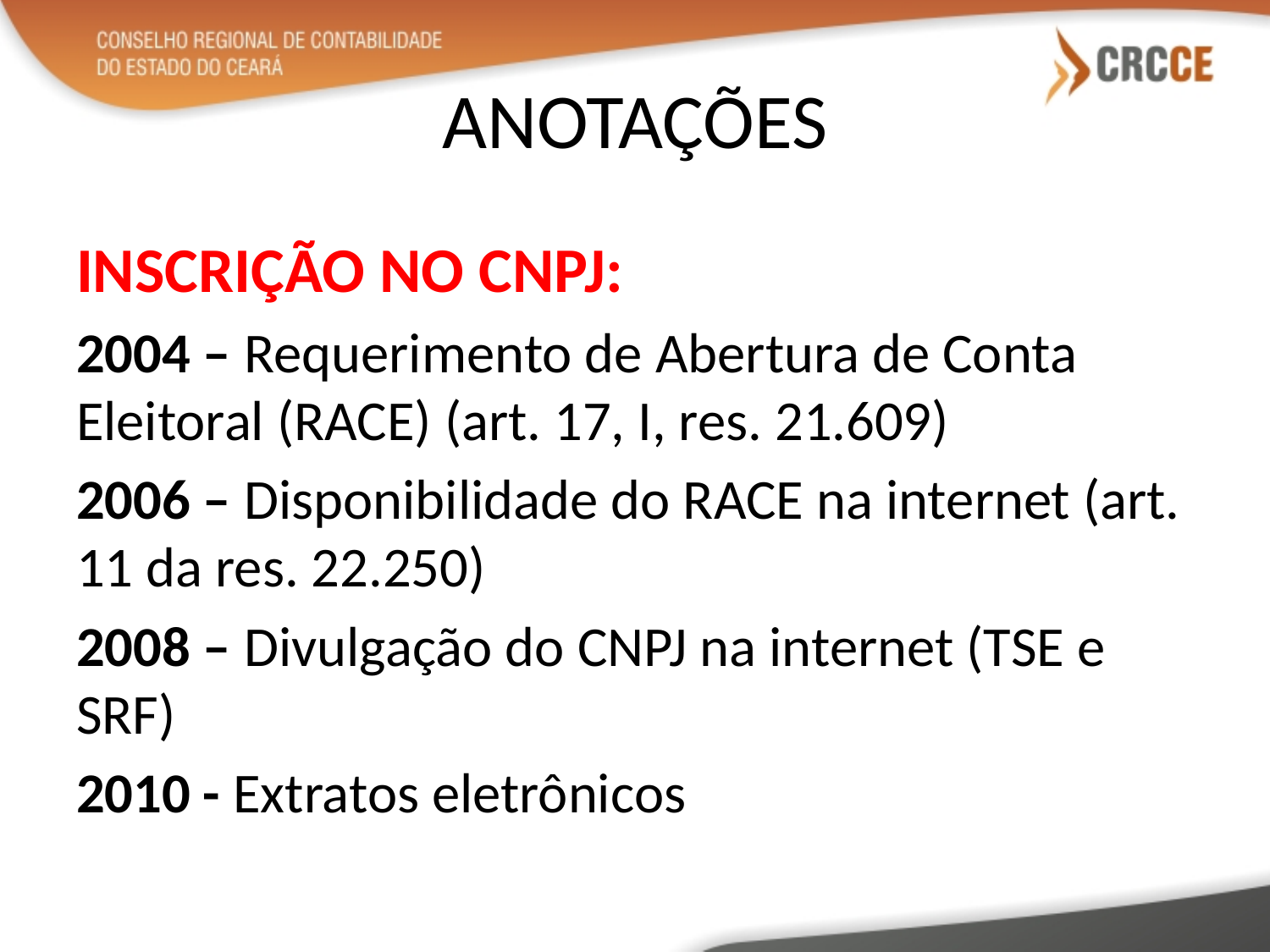

# ANOTAÇÕES
INSCRIÇÃO NO CNPJ:
2004 – Requerimento de Abertura de Conta Eleitoral (RACE) (art. 17, I, res. 21.609)
2006 – Disponibilidade do RACE na internet (art. 11 da res. 22.250)
2008 – Divulgação do CNPJ na internet (TSE e SRF)
2010 - Extratos eletrônicos